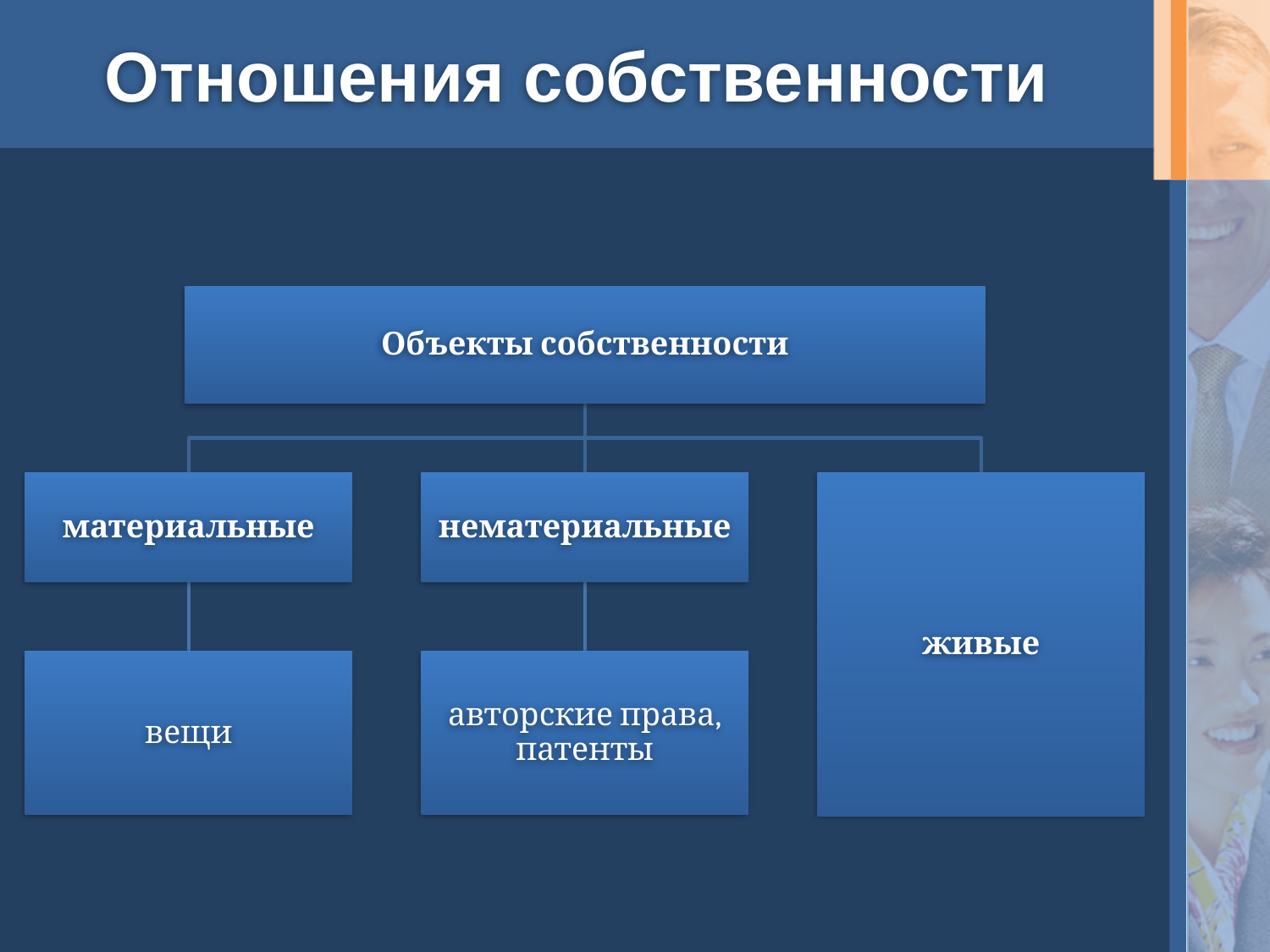

# Отношения собственности

Объекты собственности

материальные

нематериальные

живые

вещи

авторские права, патенты